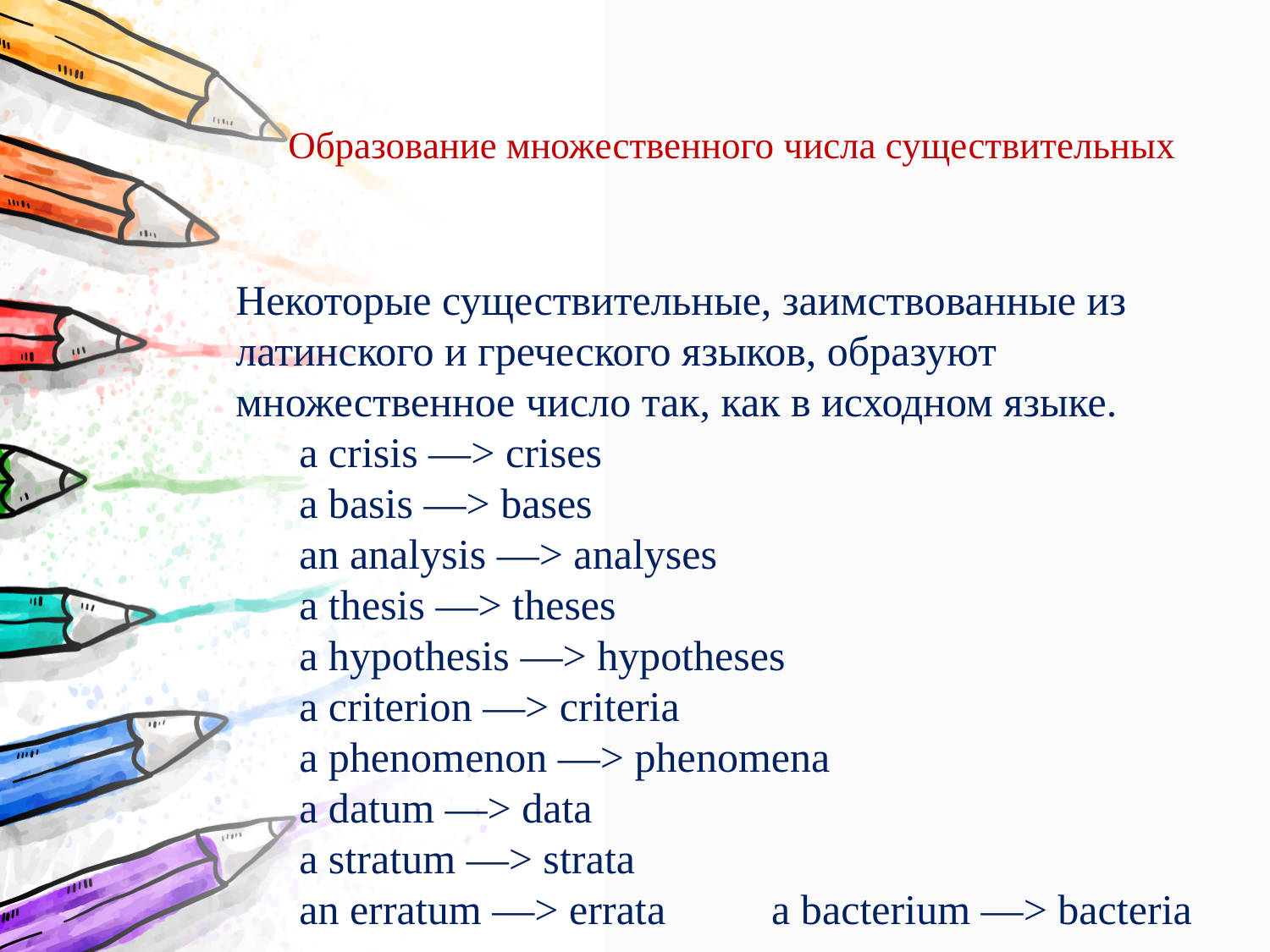

# Образование множественного числа существительных
Некоторые существительные, заимствованные из латинского и греческого языков, образуют множественное число так, как в исходном языке.
      a crisis —> crises
      a basis —> bases
      an analysis —> analyses
      a thesis —> theses
      a hypothesis —> hypotheses
      a criterion —> criteria
      a phenomenon —> phenomena
      a datum —> data
      a stratum —> strata
      an erratum —> errata          a bacterium —> bacteria